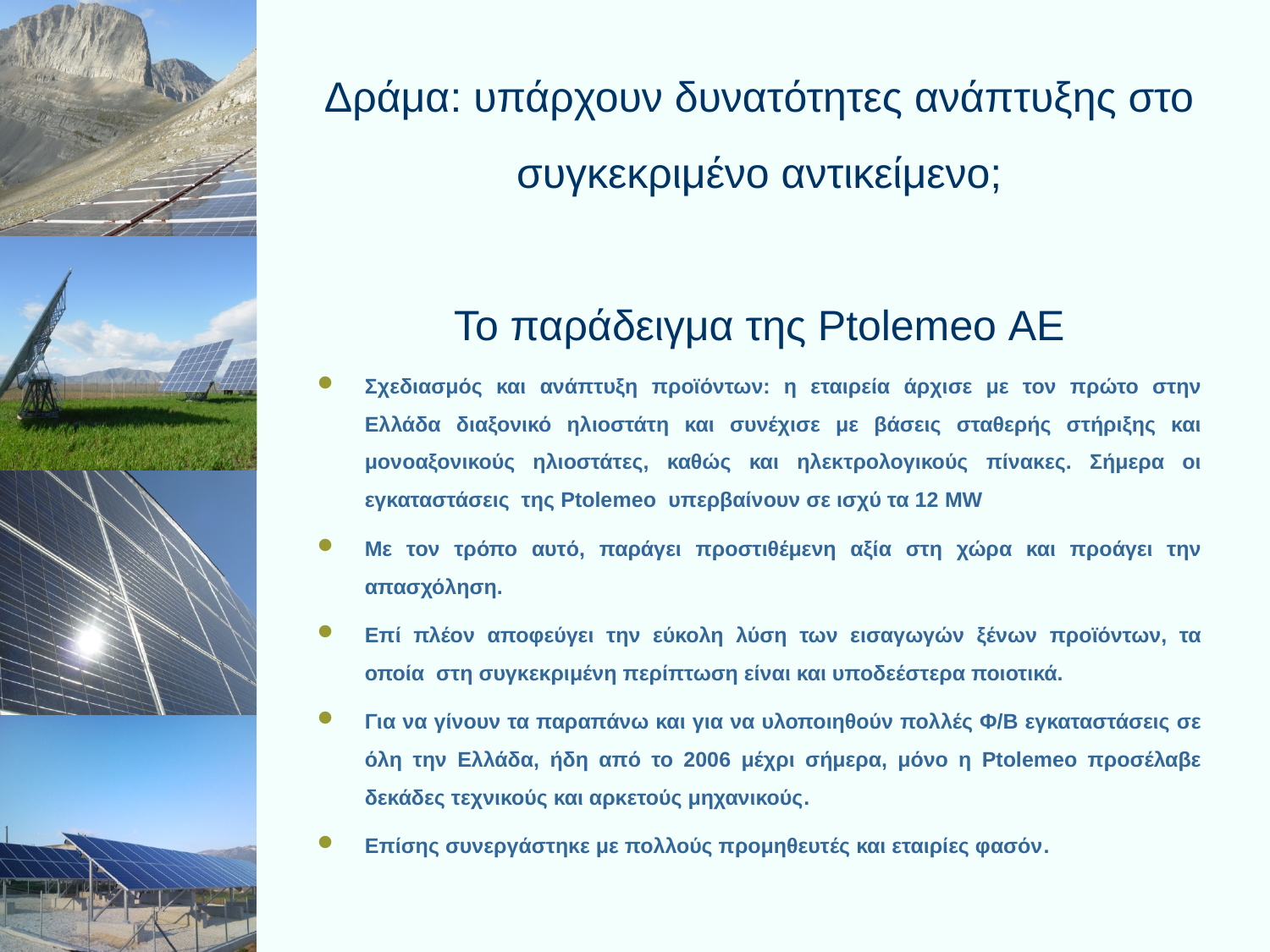

Δράμα: υπάρχουν δυνατότητες ανάπτυξης στο συγκεκριμένο αντικείμενο;
Το παράδειγμα της Ptolemeo ΑΕ
Σχεδιασμός και ανάπτυξη προϊόντων: η εταιρεία άρχισε με τον πρώτο στην Ελλάδα διαξονικό ηλιοστάτη και συνέχισε με βάσεις σταθερής στήριξης και μονοαξονικούς ηλιοστάτες, καθώς και ηλεκτρολογικούς πίνακες. Σήμερα οι εγκαταστάσεις  της Ptolemeo  υπερβαίνουν σε ισχύ τα 12 MW
Με τον τρόπο αυτό, παράγει προστιθέμενη αξία στη χώρα και προάγει την απασχόληση.
Επί πλέον αποφεύγει την εύκολη λύση των εισαγωγών ξένων προϊόντων, τα οποία  στη συγκεκριμένη περίπτωση είναι και υποδεέστερα ποιοτικά.
Για να γίνουν τα παραπάνω και για να υλοποιηθούν πολλές Φ/Β εγκαταστάσεις σε όλη την Ελλάδα, ήδη από το 2006 μέχρι σήμερα, μόνο η Ptolemeo προσέλαβε δεκάδες τεχνικούς και αρκετούς μηχανικούς.
Eπίσης συνεργάστηκε με πολλούς προμηθευτές και εταιρίες φασόν.